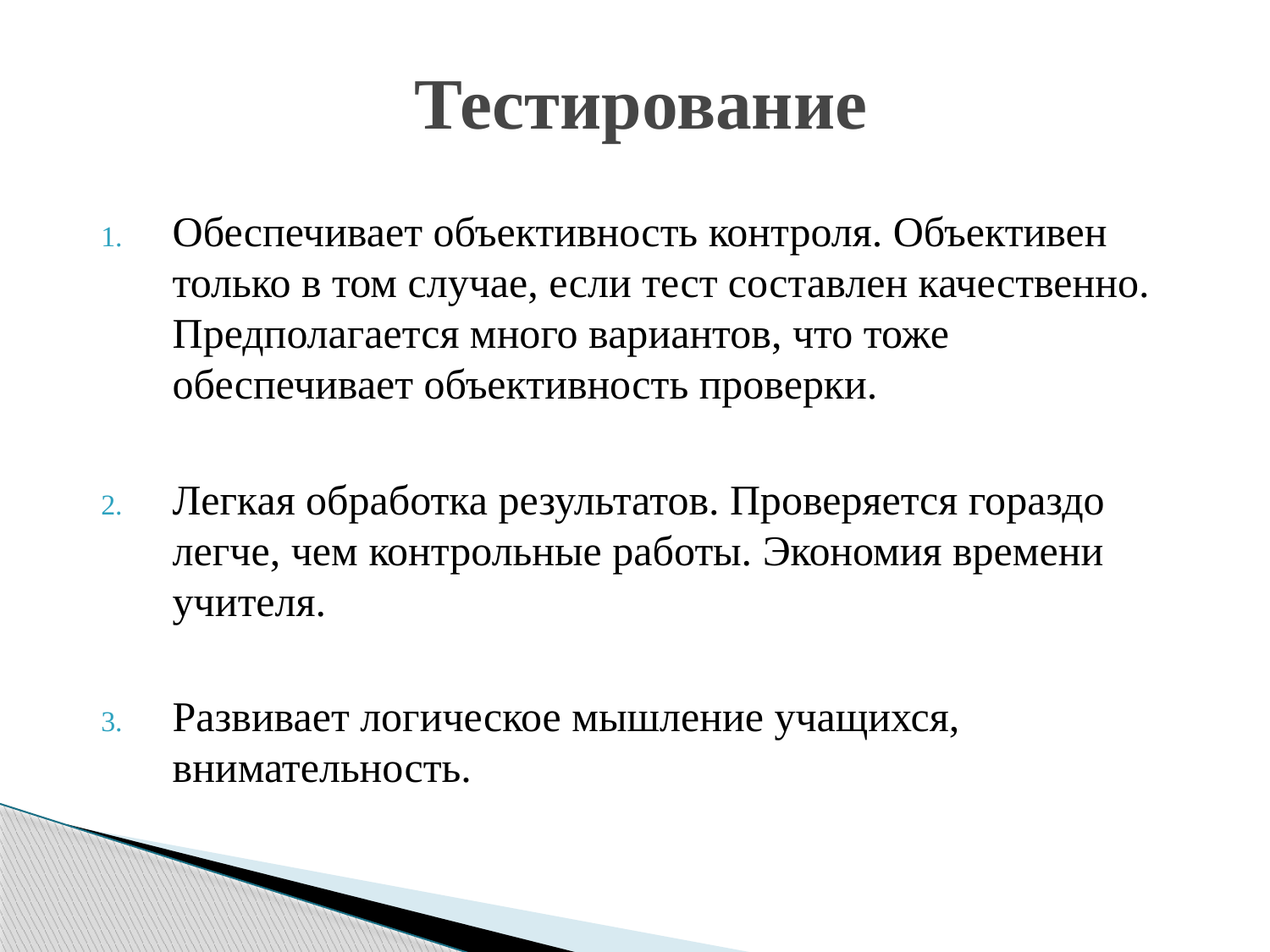

# Тестирование
Обеспечивает объективность контроля. Объективен только в том случае, если тест составлен качественно. Предполагается много вариантов, что тоже обеспечивает объективность проверки.

Легкая обработка результатов. Проверяется гораздо легче, чем контрольные работы. Экономия времени учителя.

Развивает логическое мышление учащихся, внимательность.